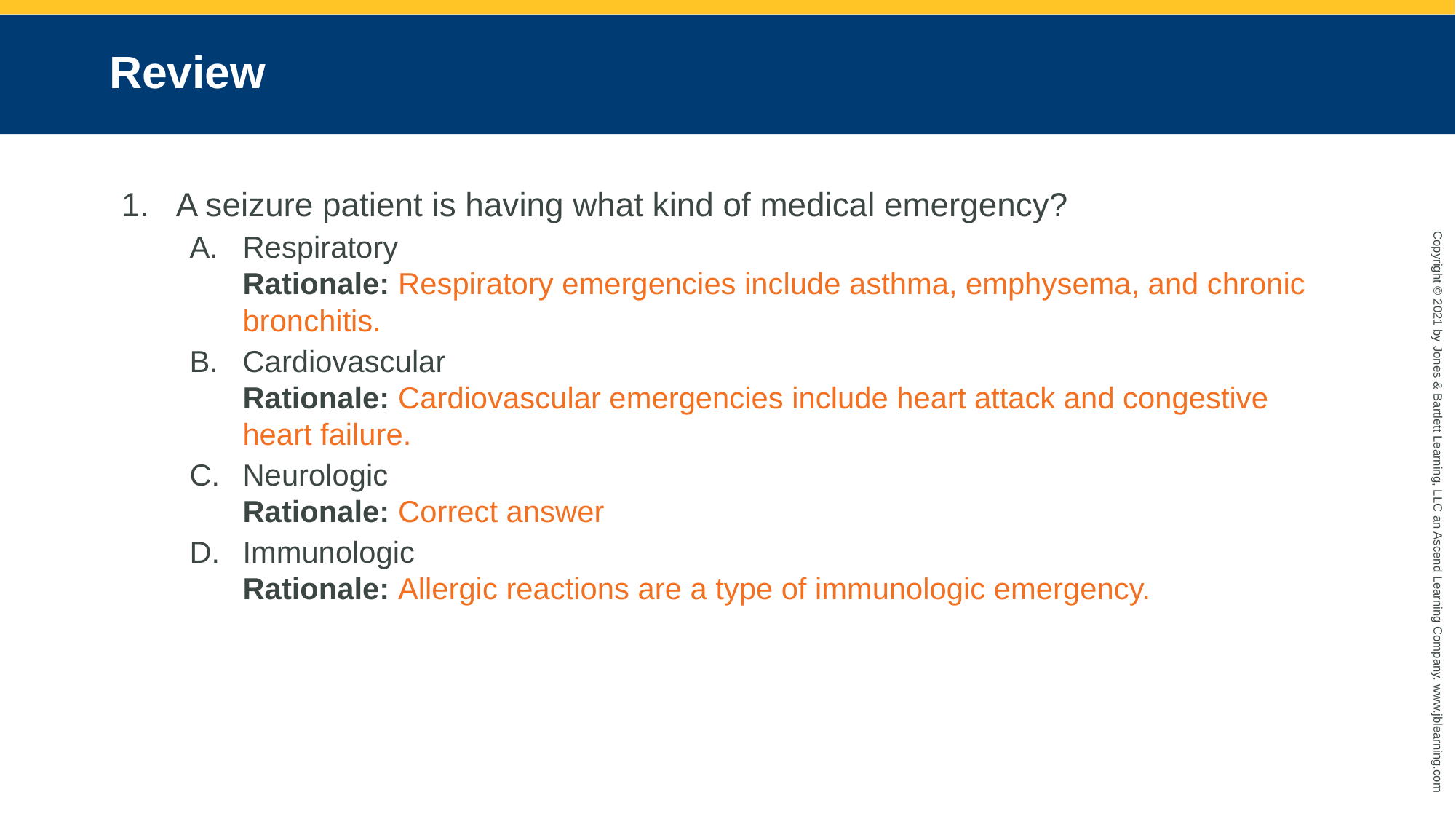

# Review
A seizure patient is having what kind of medical emergency?
Respiratory
Rationale: Respiratory emergencies include asthma, emphysema, and chronic bronchitis.
Cardiovascular
Rationale: Cardiovascular emergencies include heart attack and congestive heart failure.
Neurologic
Rationale: Correct answer
Immunologic
Rationale: Allergic reactions are a type of immunologic emergency.